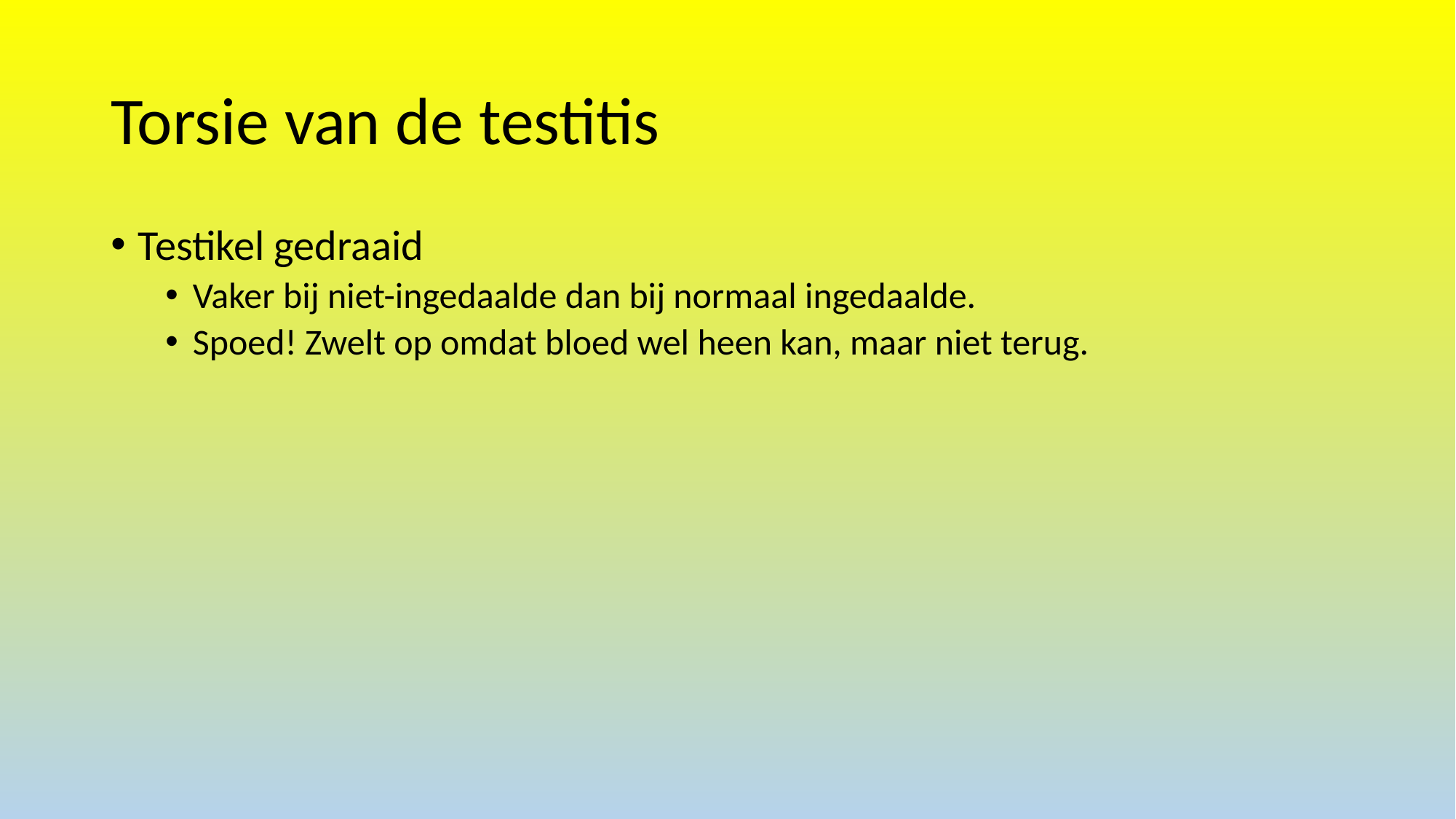

# Torsie van de testitis
Testikel gedraaid
Vaker bij niet-ingedaalde dan bij normaal ingedaalde.
Spoed! Zwelt op omdat bloed wel heen kan, maar niet terug.